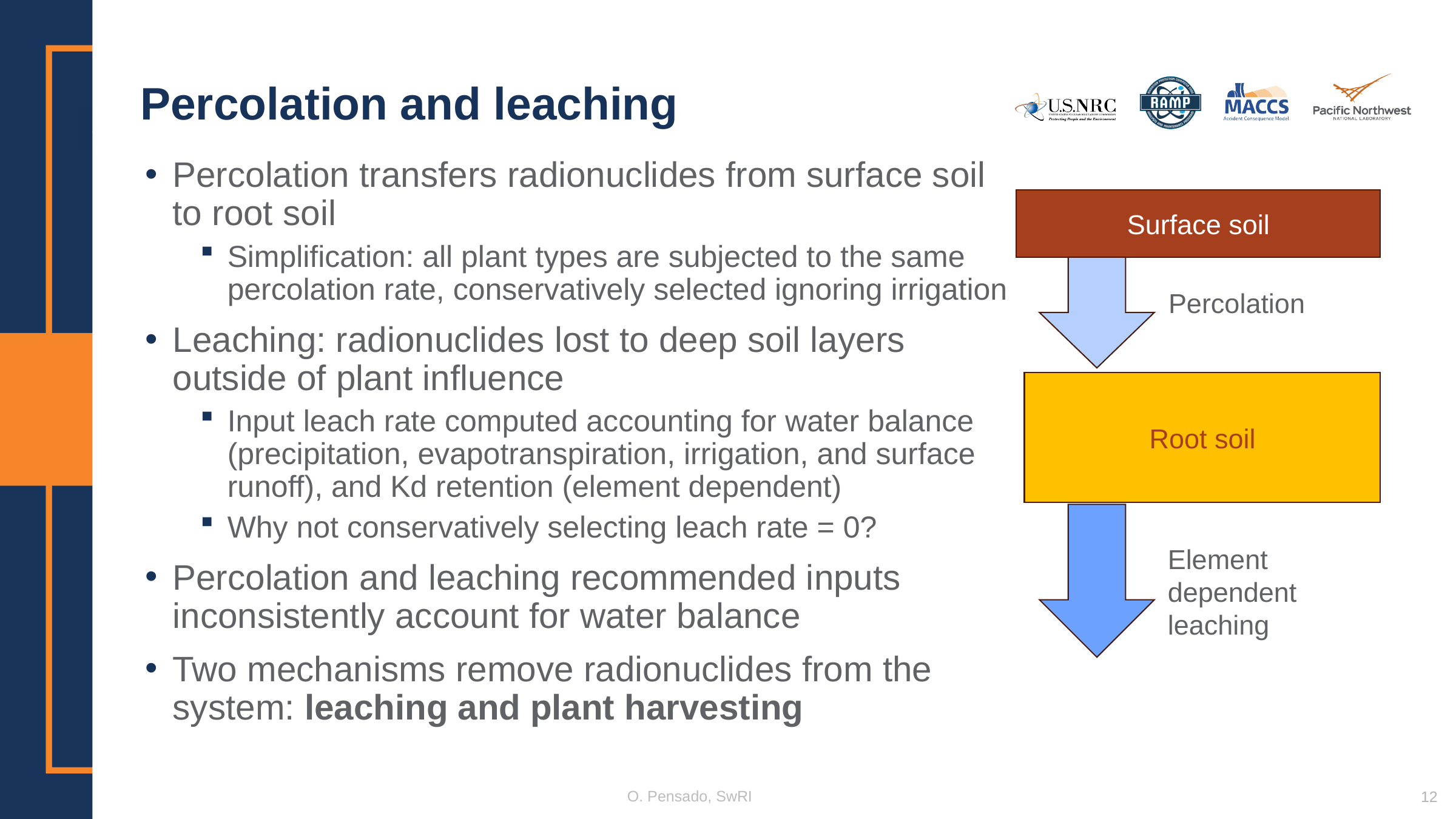

# Percolation and leaching
Percolation transfers radionuclides from surface soil to root soil
Simplification: all plant types are subjected to the same percolation rate, conservatively selected ignoring irrigation
Leaching: radionuclides lost to deep soil layers outside of plant influence
Input leach rate computed accounting for water balance (precipitation, evapotranspiration, irrigation, and surface runoff), and Kd retention (element dependent)
Why not conservatively selecting leach rate = 0?
Percolation and leaching recommended inputs inconsistently account for water balance
Two mechanisms remove radionuclides from the system: leaching and plant harvesting
Surface soil

Percolation
Root soil

Element dependent leaching
O. Pensado, SwRI
12